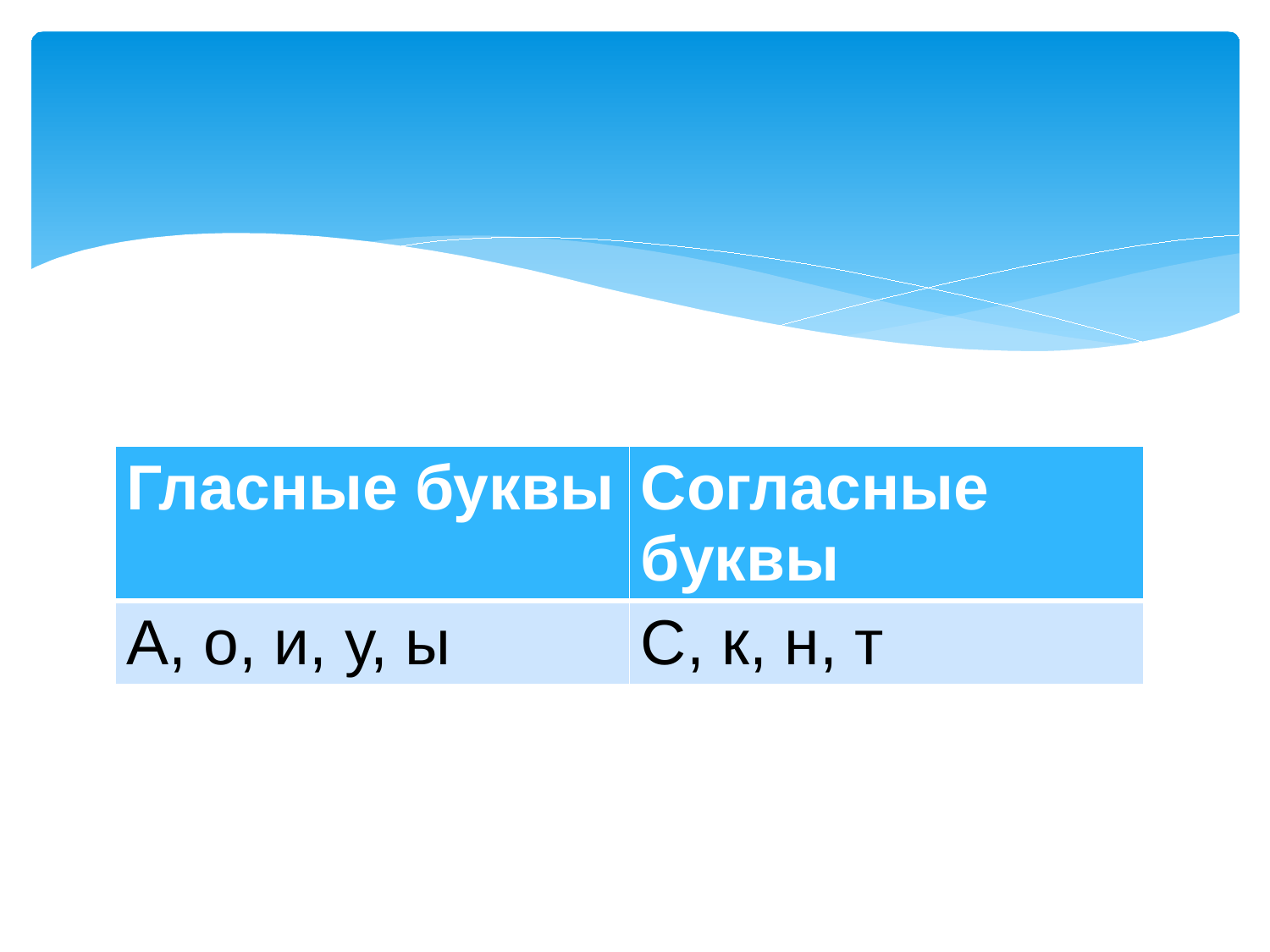

| Гласные буквы | Согласные буквы |
| --- | --- |
| А, о, и, у, ы | С, к, н, т |